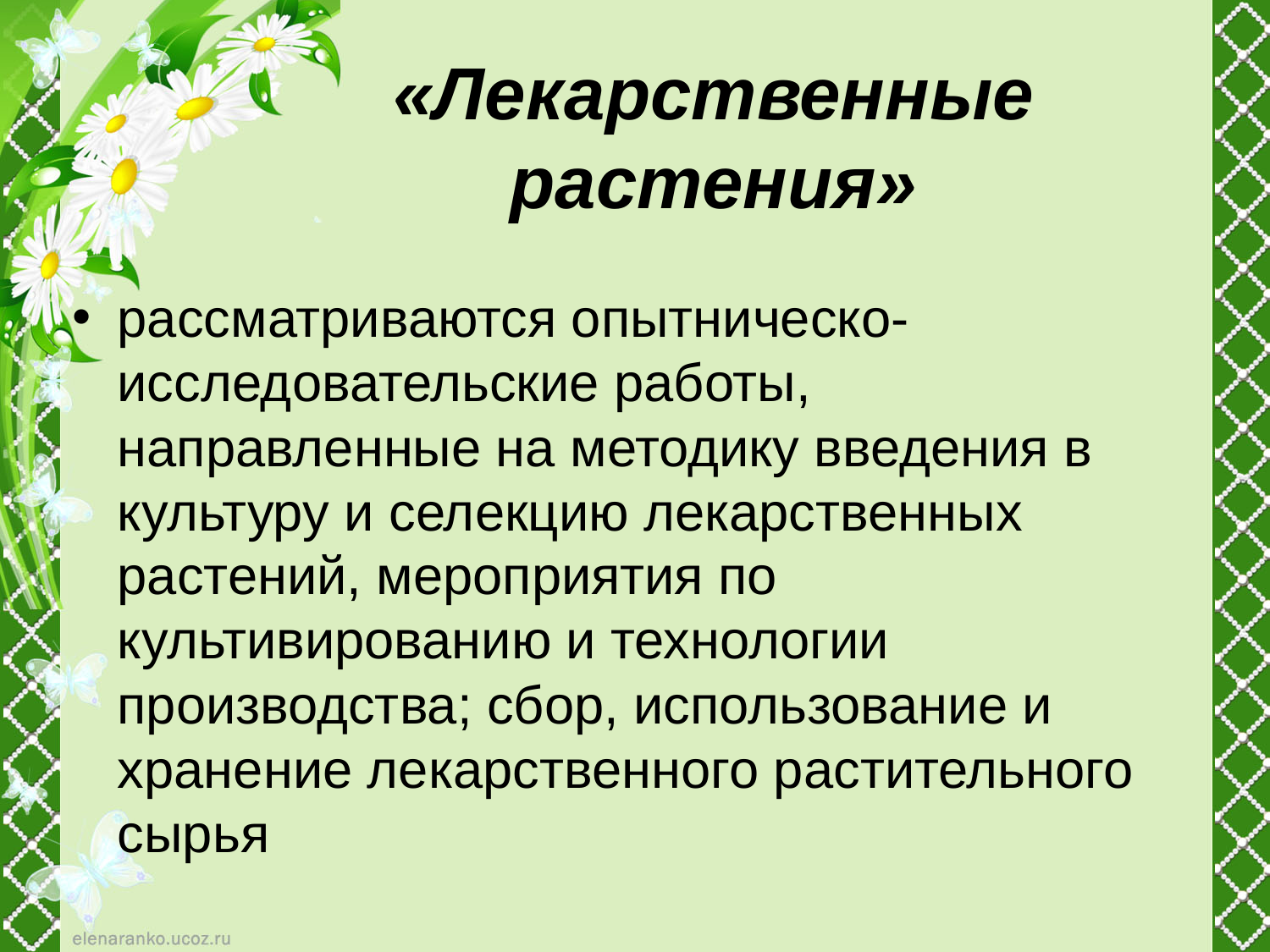

# «Лекарственные растения»
рассматриваются опытническо-исследовательские работы, направленные на методику введения в культуру и селекцию лекарственных растений, мероприятия по культивированию и технологии производства; сбор, использование и хранение лекарственного растительного сырья